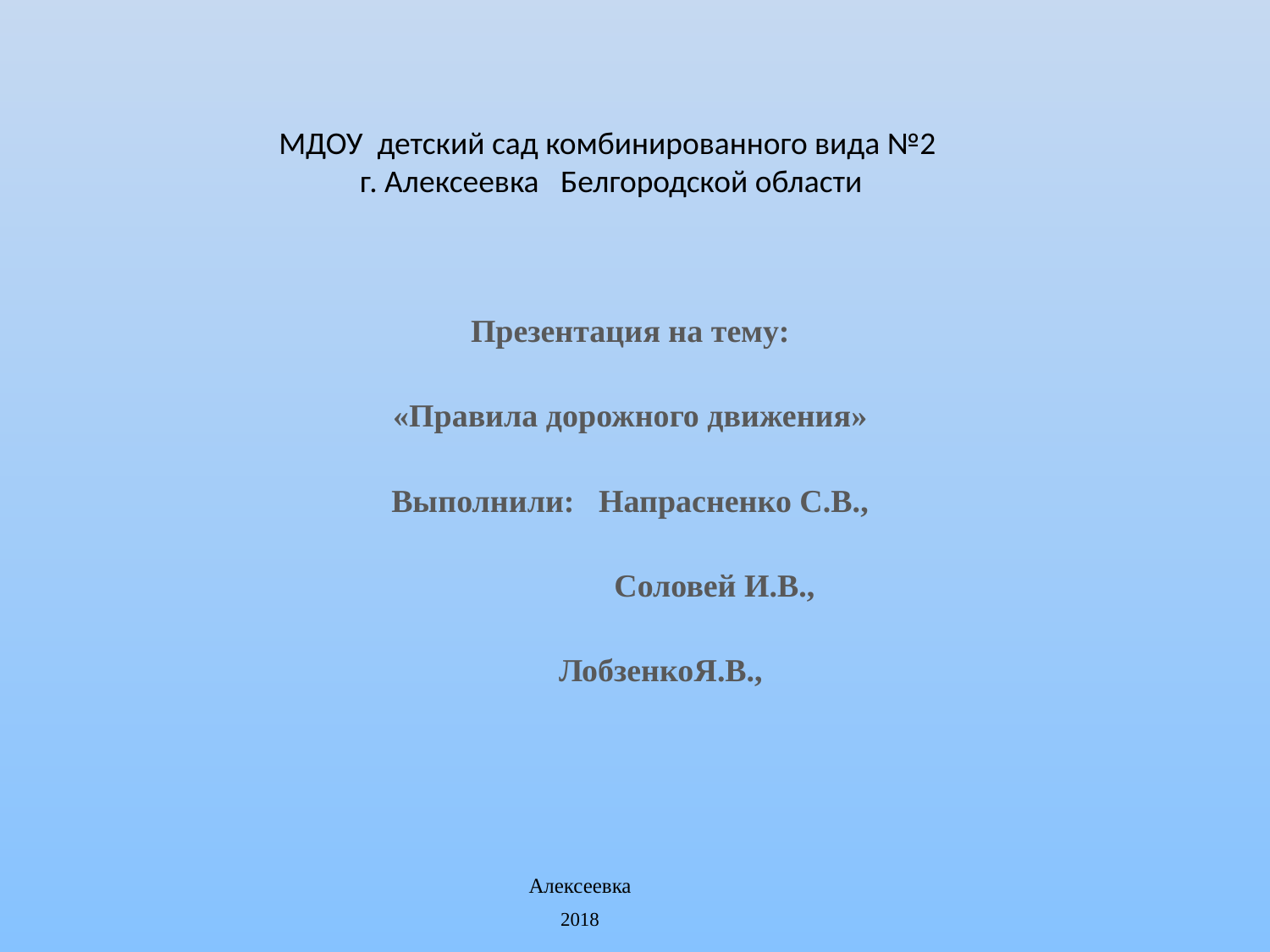

МДОУ  детский сад комбинированного вида №2
г. Алексеевка   Белгородской области
Презентация на тему:
«Правила дорожного движения»
Выполнили:   Напрасненко С.В.,
      	    Соловей И.В.,
			    ЛобзенкоЯ.В.,
Алексеевка
2018